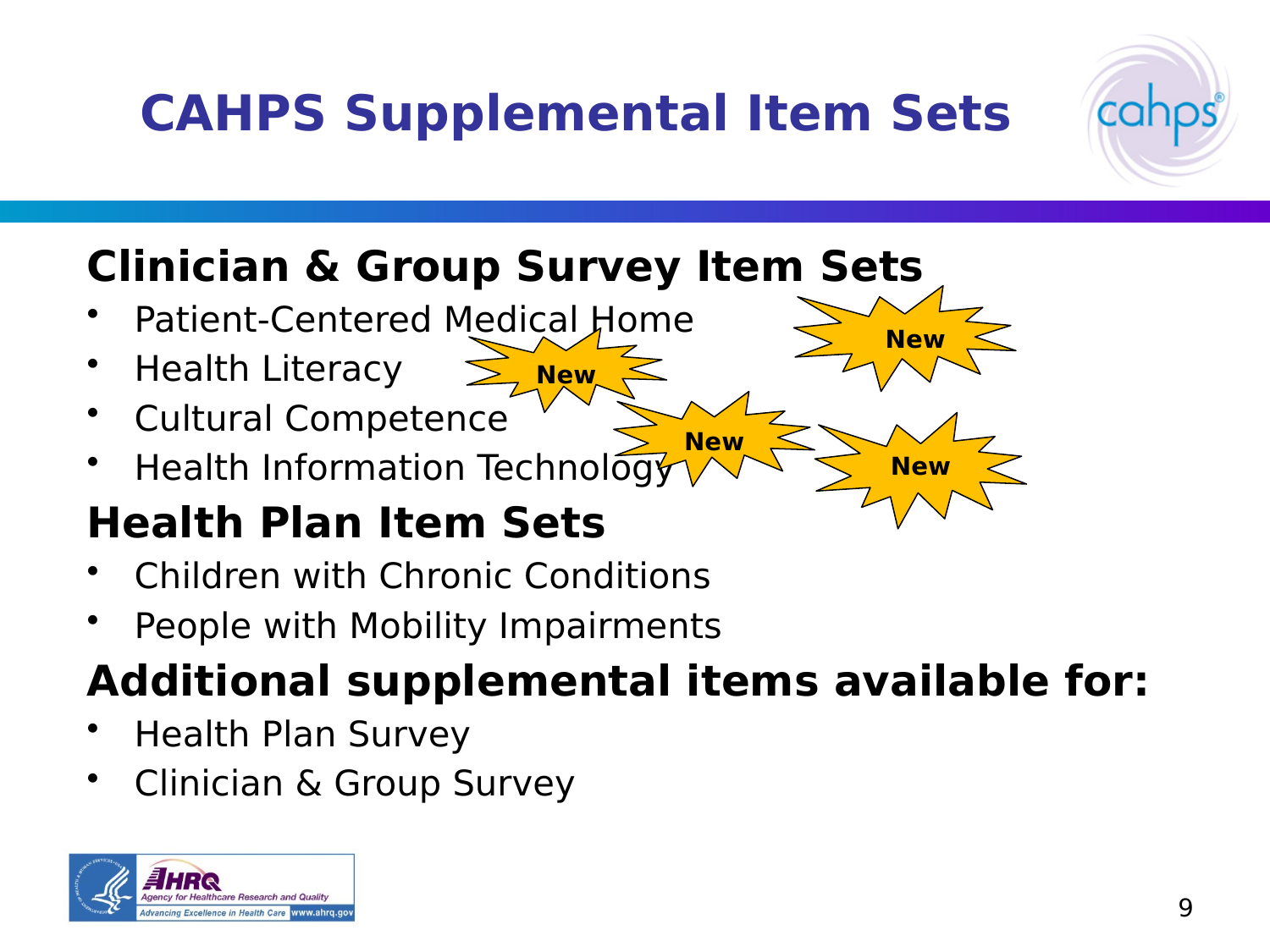

# CAHPS Supplemental Item Sets
Clinician & Group Survey Item Sets
Patient-Centered Medical Home
Health Literacy
Cultural Competence
Health Information Technology
Health Plan Item Sets
Children with Chronic Conditions
People with Mobility Impairments
Additional supplemental items available for:
Health Plan Survey
Clinician & Group Survey

New

New

New

New
9